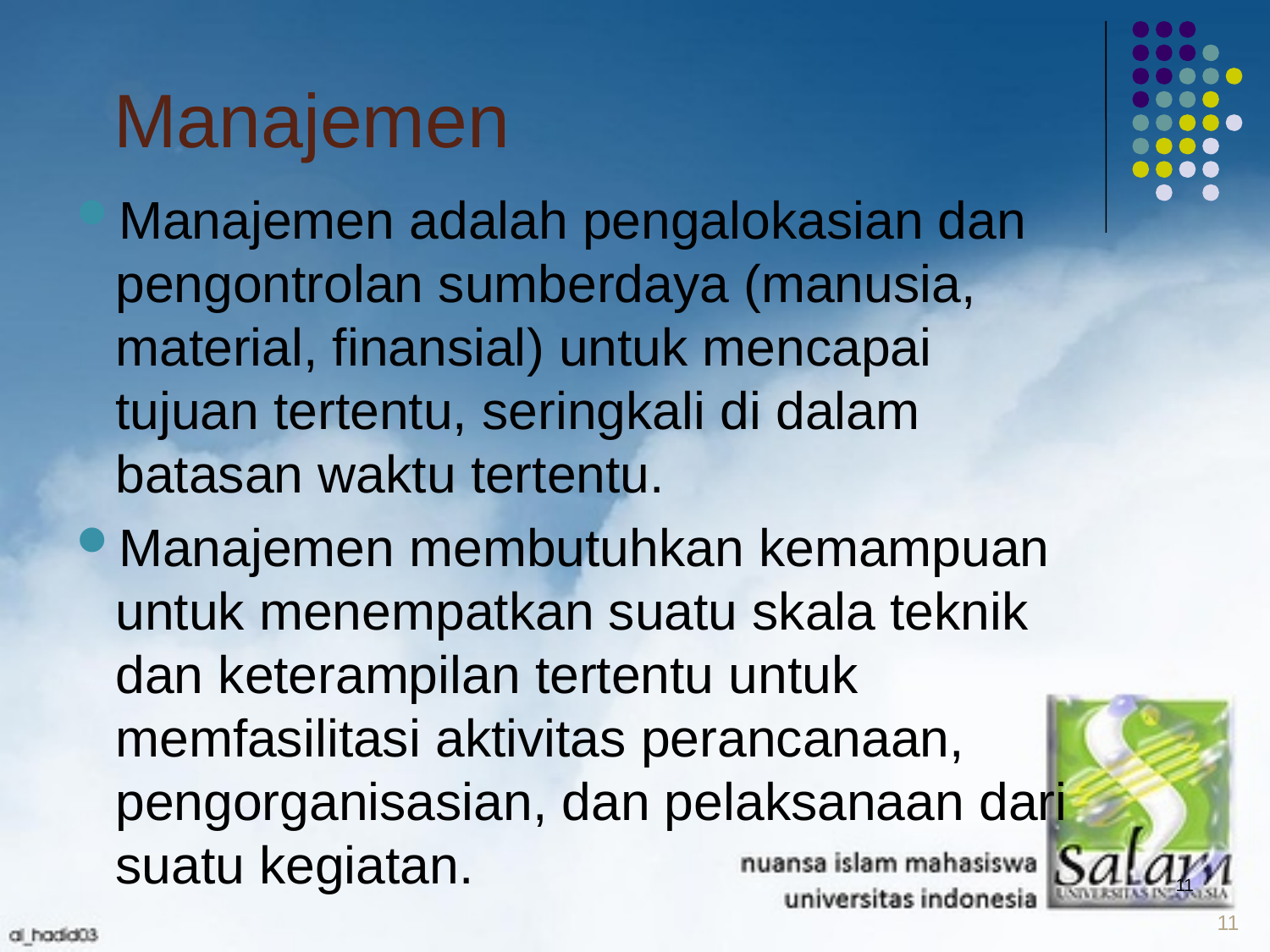

Manajemen
Manajemen adalah pengalokasian dan pengontrolan sumberdaya (manusia, material, finansial) untuk mencapai tujuan tertentu, seringkali di dalam batasan waktu tertentu.
Manajemen membutuhkan kemampuan untuk menempatkan suatu skala teknik dan keterampilan tertentu untuk memfasilitasi aktivitas perancanaan, pengorganisasian, dan pelaksanaan dari suatu kegiatan.
11
11